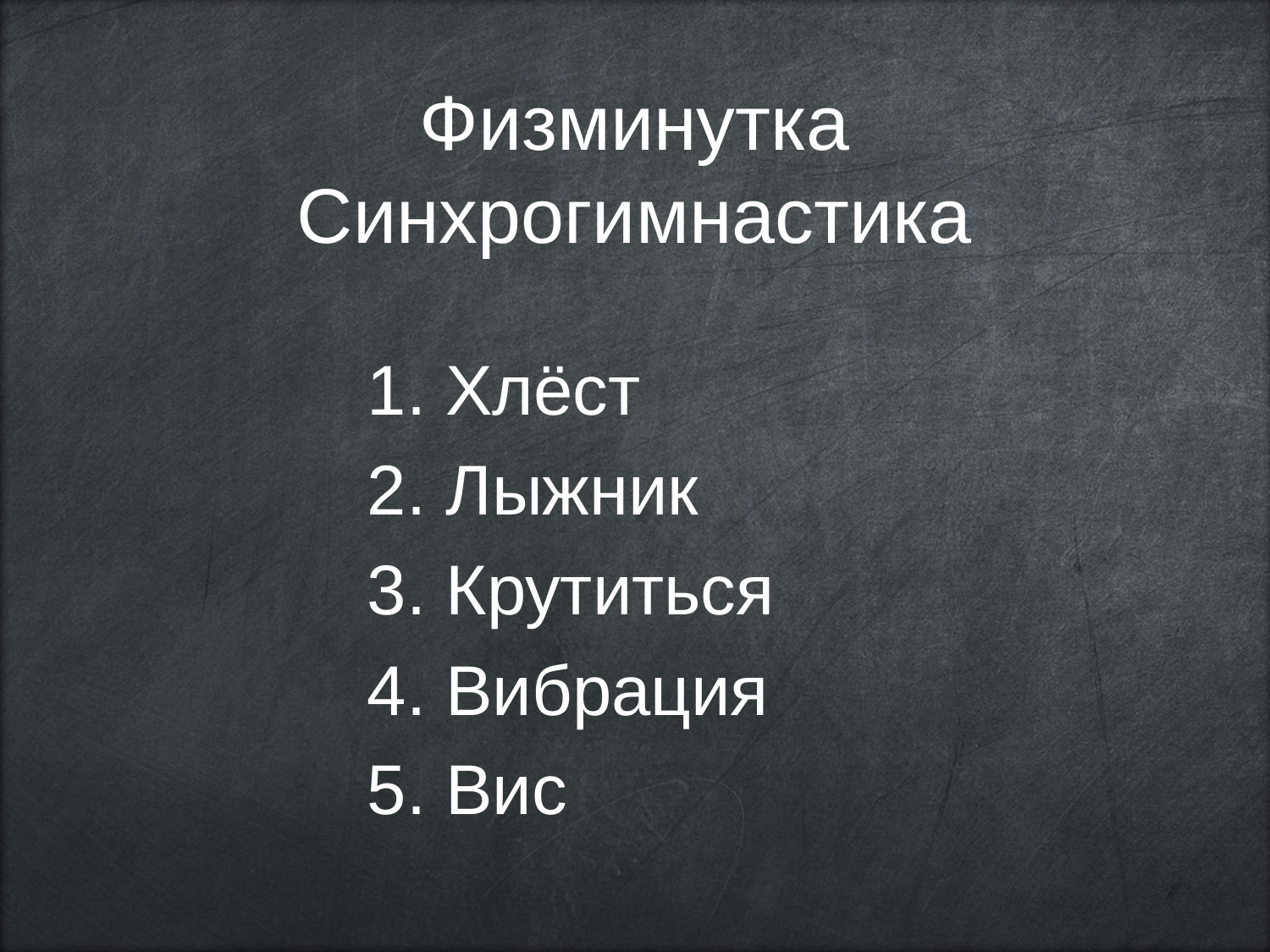

Физминутка
Синхрогимнастика
1. Хлёст
2. Лыжник
3. Крутиться
4. Вибрация
5. Вис